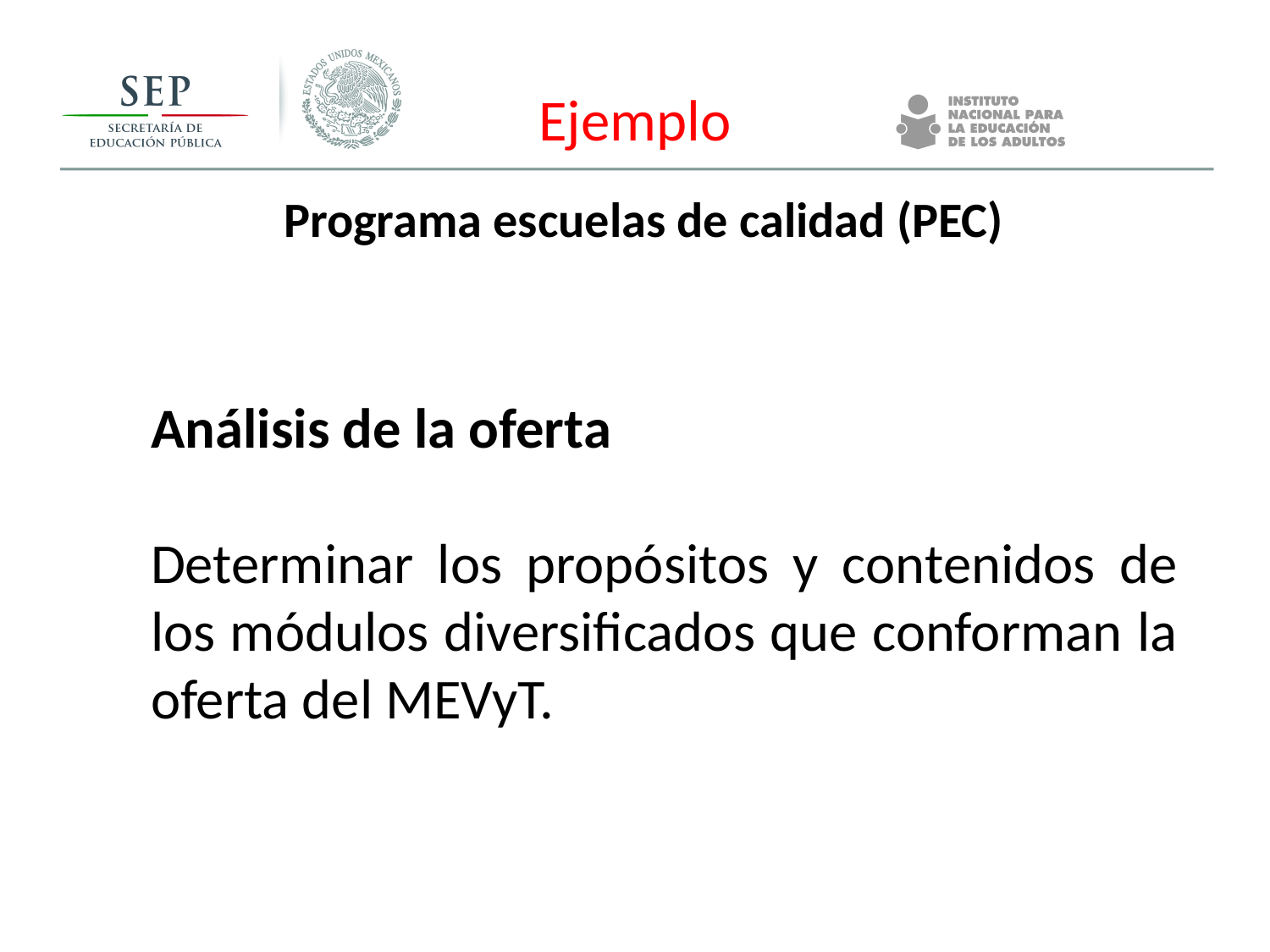

# Ejemplo
Programa escuelas de calidad (PEC)
Análisis de la oferta

Determinar los propósitos y contenidos de los módulos diversificados que conforman la oferta del MEVyT.